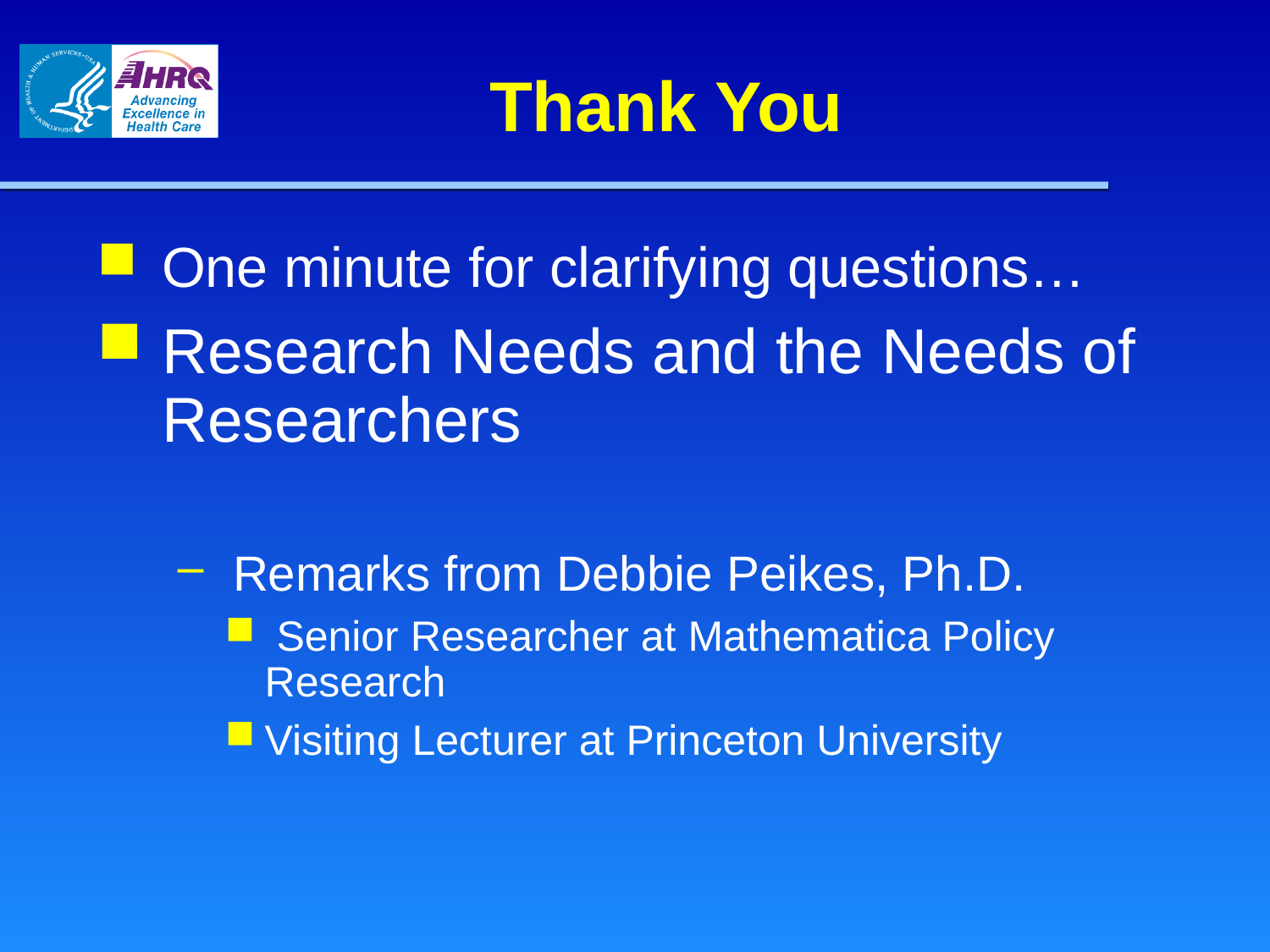

# Thank You
One minute for clarifying questions…
Research Needs and the Needs of Researchers

Remarks from Debbie Peikes, Ph.D.
 Senior Researcher at Mathematica Policy Research
Visiting Lecturer at Princeton University